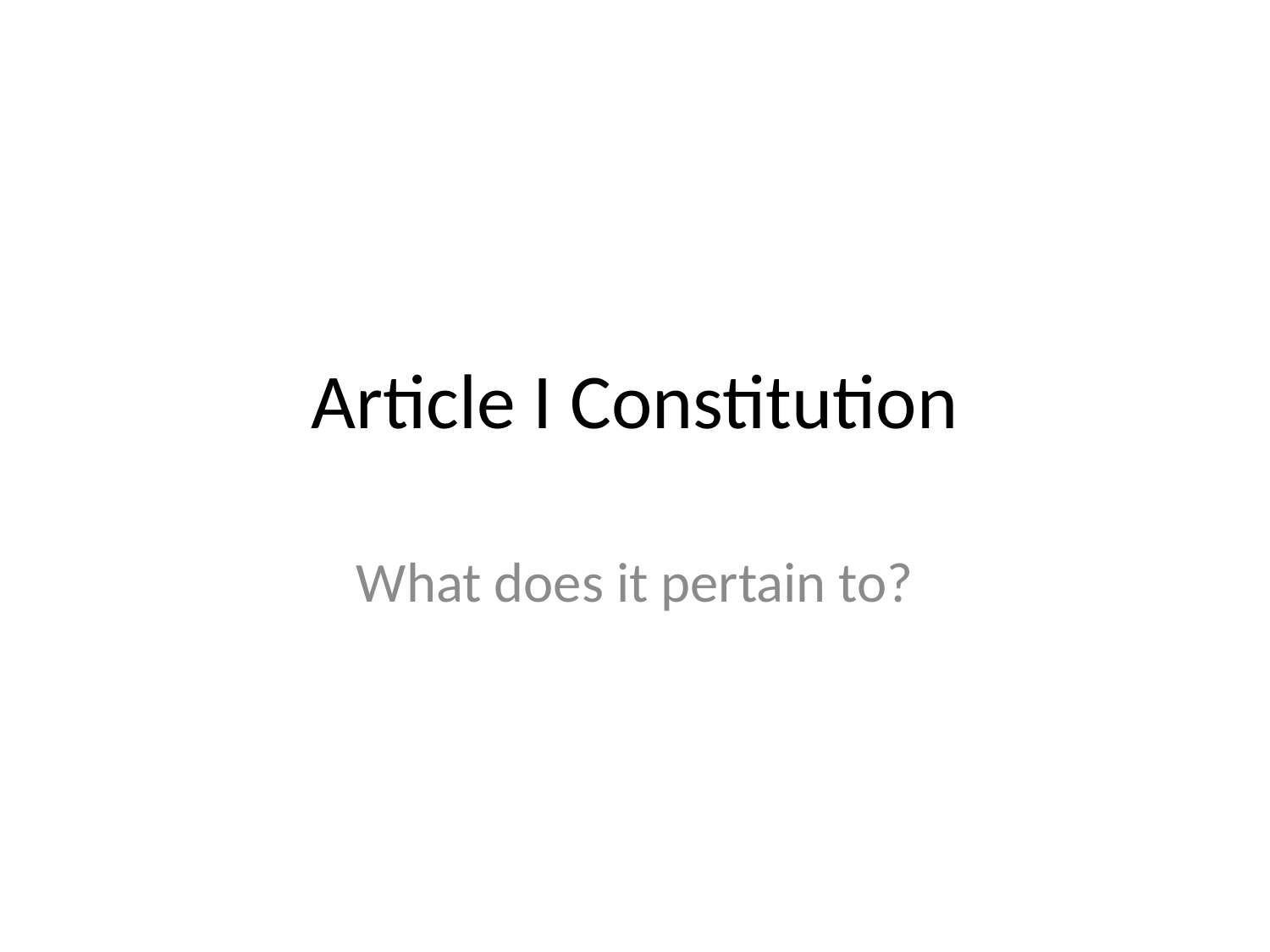

# Article I Constitution
What does it pertain to?